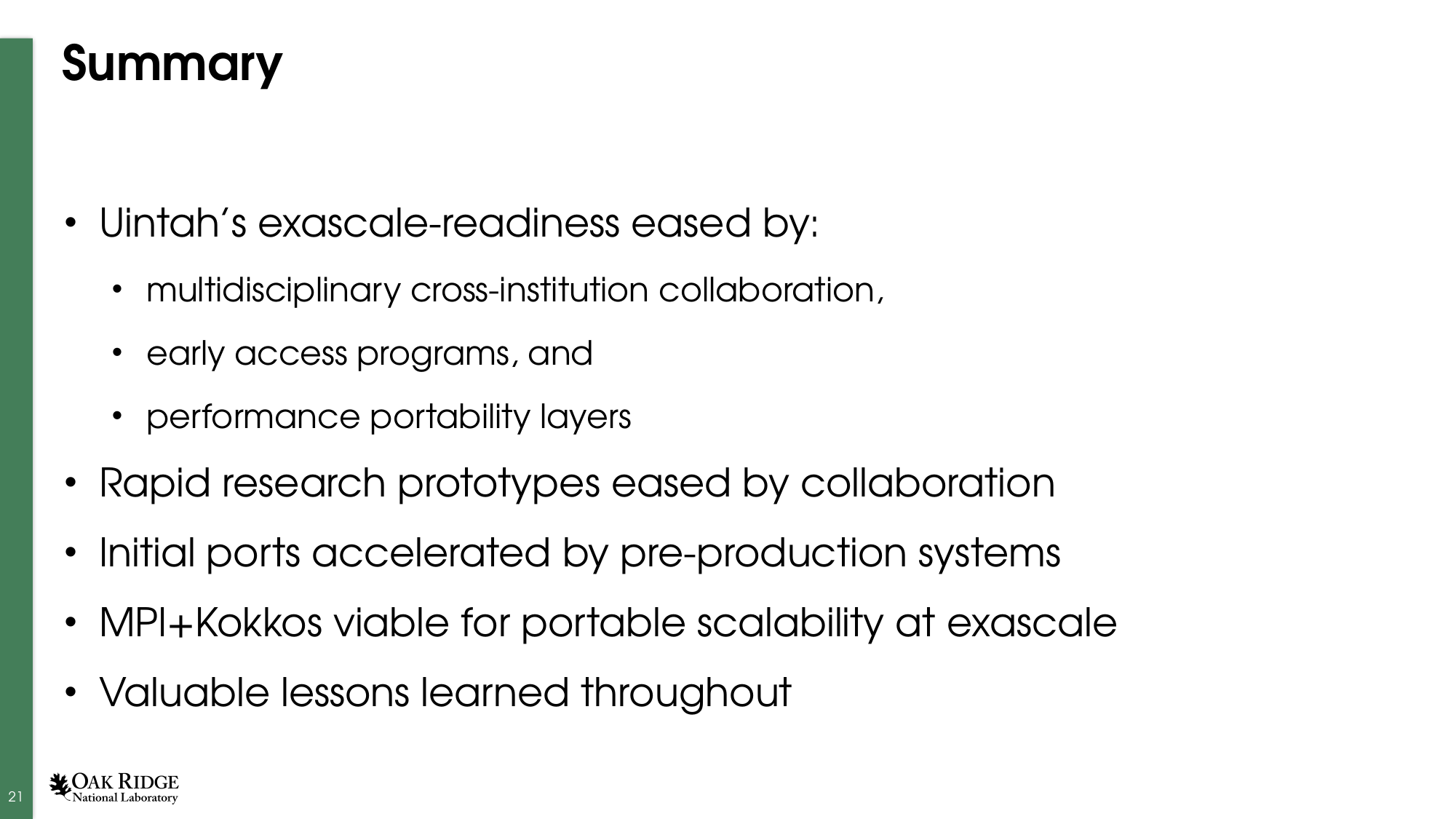

# Summary
Uintah’s exascale-readiness eased by:
multidisciplinary cross-institution collaboration,
early access programs, and
performance portability layers
Rapid research prototypes eased by collaboration
Initial ports accelerated by pre-production systems
MPI+Kokkos viable for portable scalability at exascale
Valuable lessons learned throughout